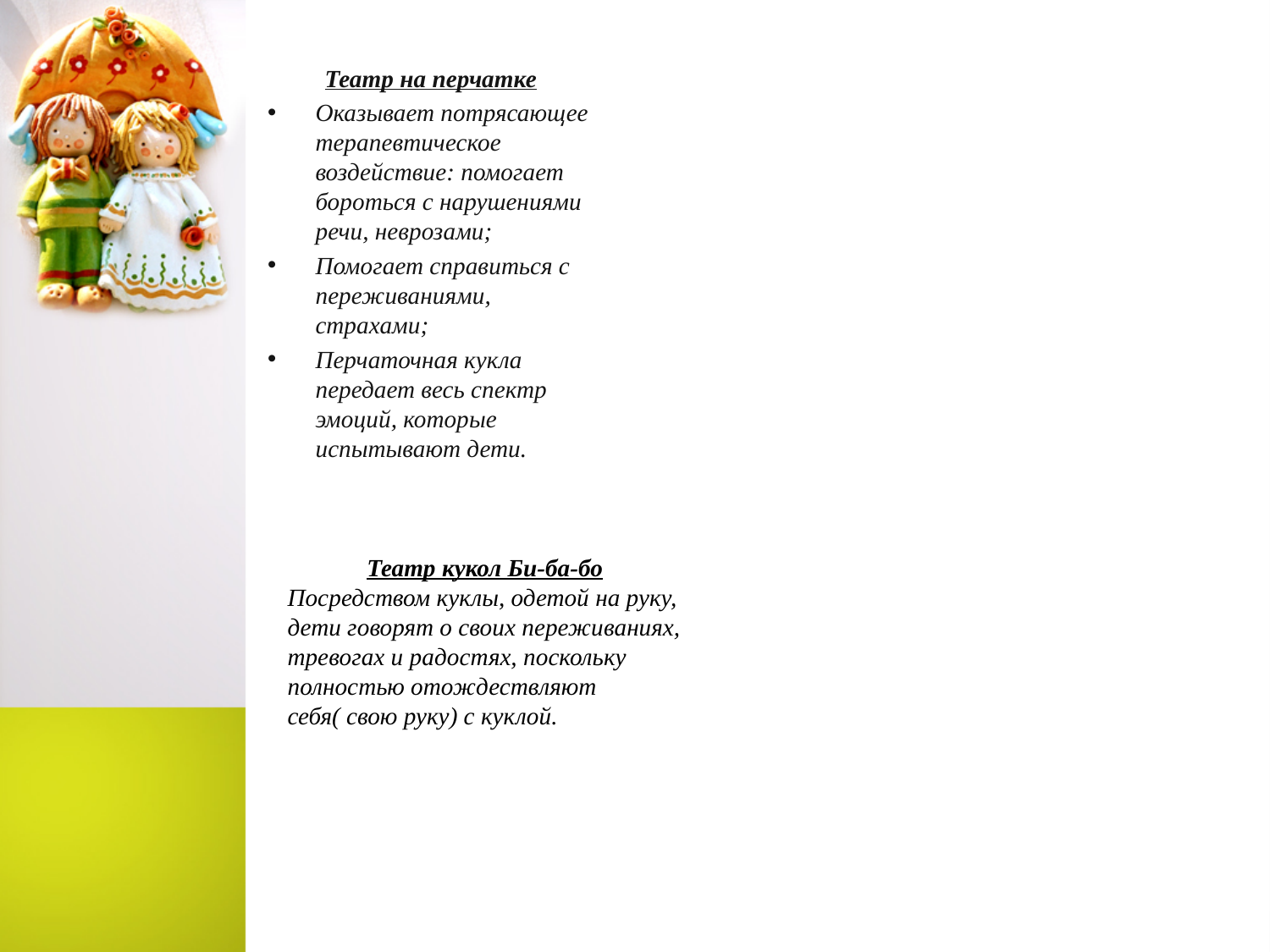

Театр на перчатке
Оказывает потрясающее терапевтическое воздействие: помогает бороться с нарушениями речи, неврозами;
Помогает справиться с переживаниями, страхами;
Перчаточная кукла передает весь спектр эмоций, которые испытывают дети.

Театр кукол Би-ба-бо
Посредством куклы, одетой на руку, дети говорят о своих переживаниях, тревогах и радостях, поскольку полностью отождествляют себя( свою руку) с куклой.